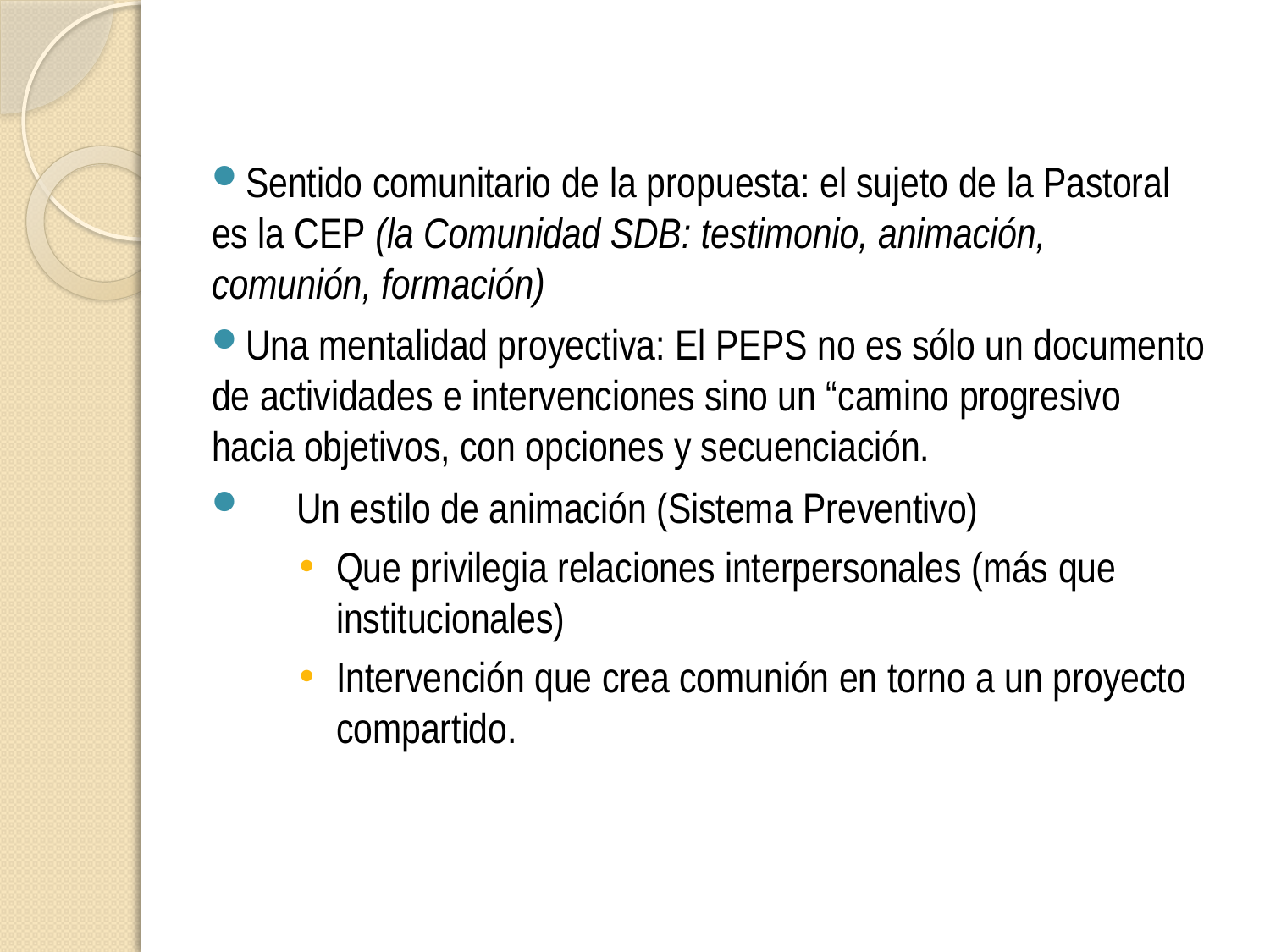

Sentido comunitario de la propuesta: el sujeto de la Pastoral  es la CEP (la Comunidad SDB: testimonio, animación, comunión, formación)
Una mentalidad proyectiva: El PEPS no es sólo un documento de actividades e intervenciones sino un “camino progresivo hacia objetivos, con opciones y secuenciación.
Un estilo de animación (Sistema Preventivo)
Que privilegia relaciones interpersonales (más que institucionales)
Intervención que crea comunión en torno a un proyecto compartido.